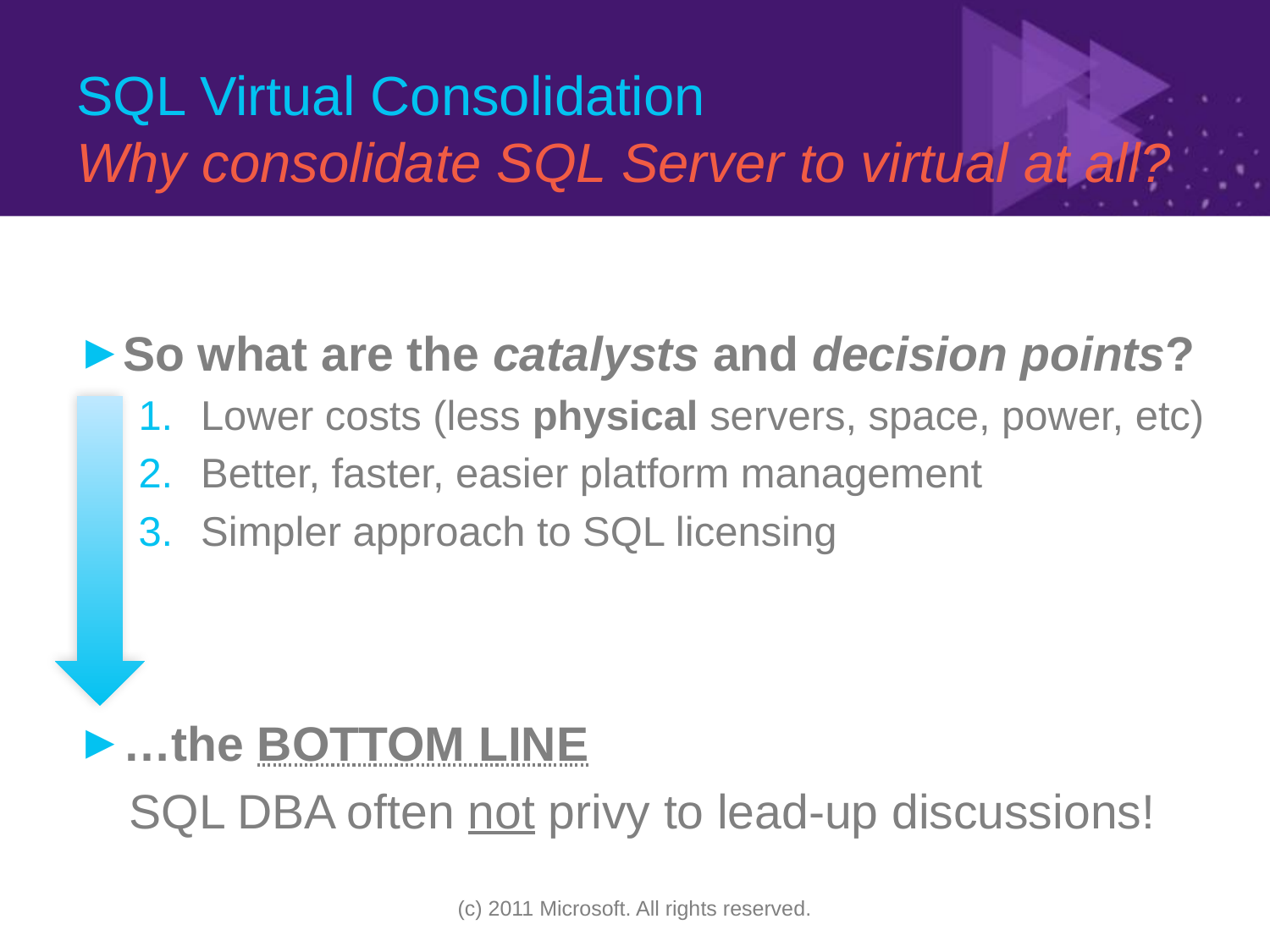

# SQL Virtual Consolidation Why consolidate SQL Server to virtual at all?
So what are the catalysts and decision points?
Lower costs (less physical servers, space, power, etc)
Better, faster, easier platform management
Simpler approach to SQL licensing

…the BOTTOM LINE
    SQL DBA often not privy to lead-up discussions!

(c) 2011 Microsoft. All rights reserved.